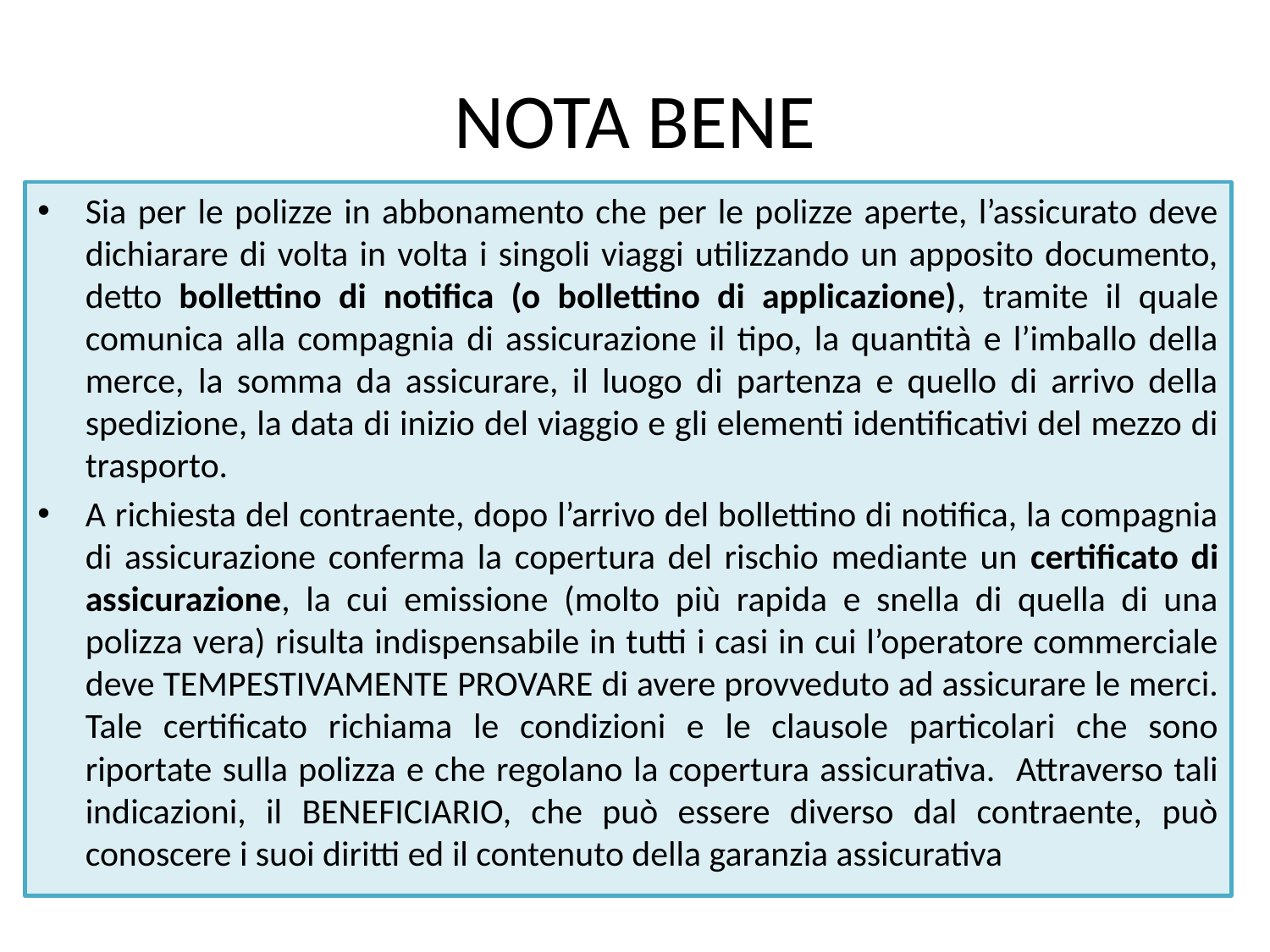

# NOTA BENE
Sia per le polizze in abbonamento che per le polizze aperte, l’assicurato deve dichiarare di volta in volta i singoli viaggi utilizzando un apposito documento, detto bollettino di notifica (o bollettino di applicazione), tramite il quale comunica alla compagnia di assicurazione il tipo, la quantità e l’imballo della merce, la somma da assicurare, il luogo di partenza e quello di arrivo della spedizione, la data di inizio del viaggio e gli elementi identificativi del mezzo di trasporto.
A richiesta del contraente, dopo l’arrivo del bollettino di notifica, la compagnia di assicurazione conferma la copertura del rischio mediante un certificato di assicurazione, la cui emissione (molto più rapida e snella di quella di una polizza vera) risulta indispensabile in tutti i casi in cui l’operatore commerciale deve TEMPESTIVAMENTE PROVARE di avere provveduto ad assicurare le merci. Tale certificato richiama le condizioni e le clausole particolari che sono riportate sulla polizza e che regolano la copertura assicurativa.  Attraverso tali indicazioni, il BENEFICIARIO, che può essere diverso dal contraente, può conoscere i suoi diritti ed il contenuto della garanzia assicurativa